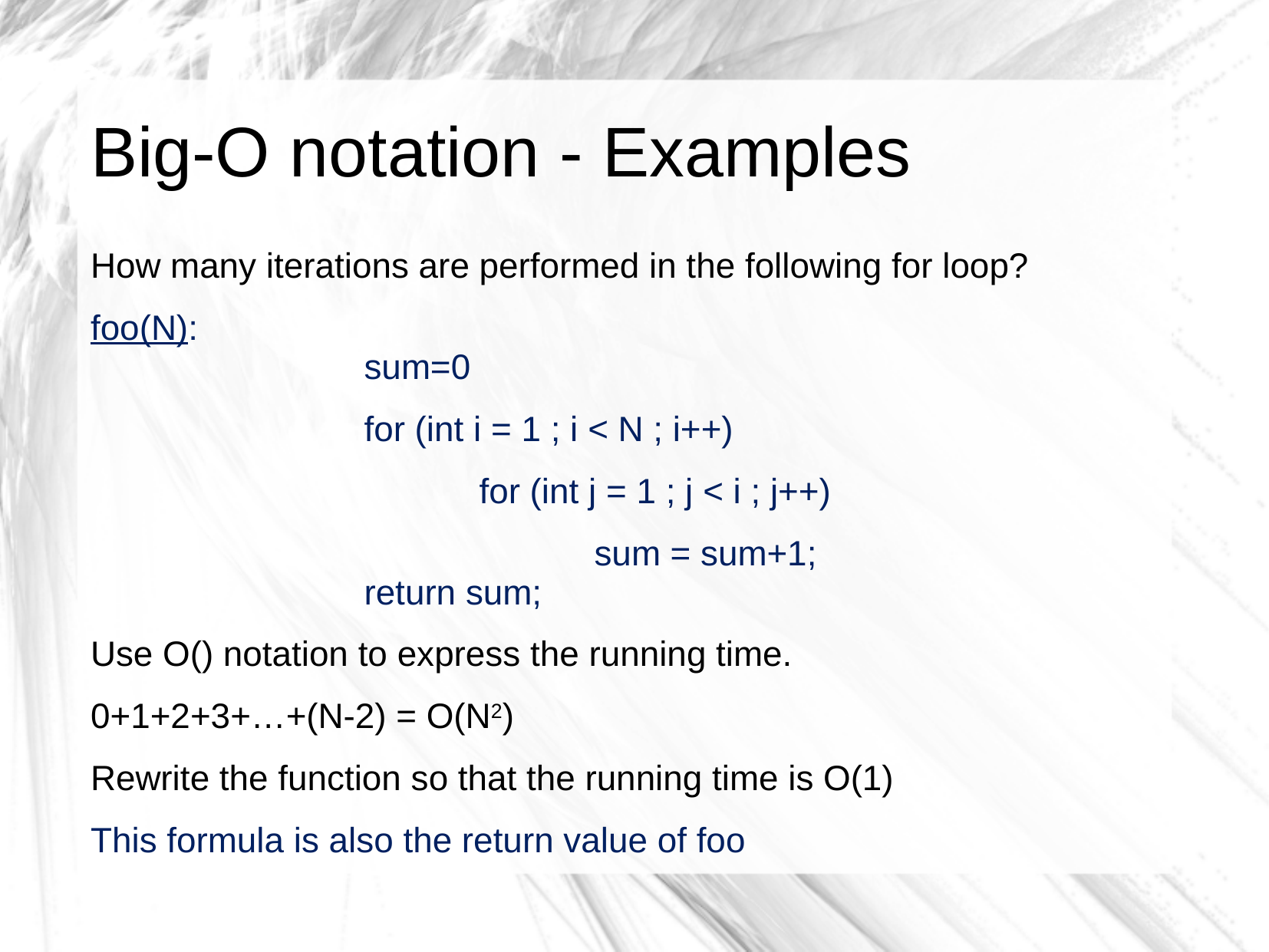

# Big-O notation - Examples
How many iterations are performed in the following for loop?
foo(N):
 		sum=0
			for (int i = 1 ; i < N ; i++)
		 		for (int j = 1 ; j < i ; j++)
					sum = sum+1;
		return sum;
Use O() notation to express the running time.
0+1+2+3+…+(N-2) = O(N2)
Rewrite the function so that the running time is O(1)
This formula is also the return value of foo